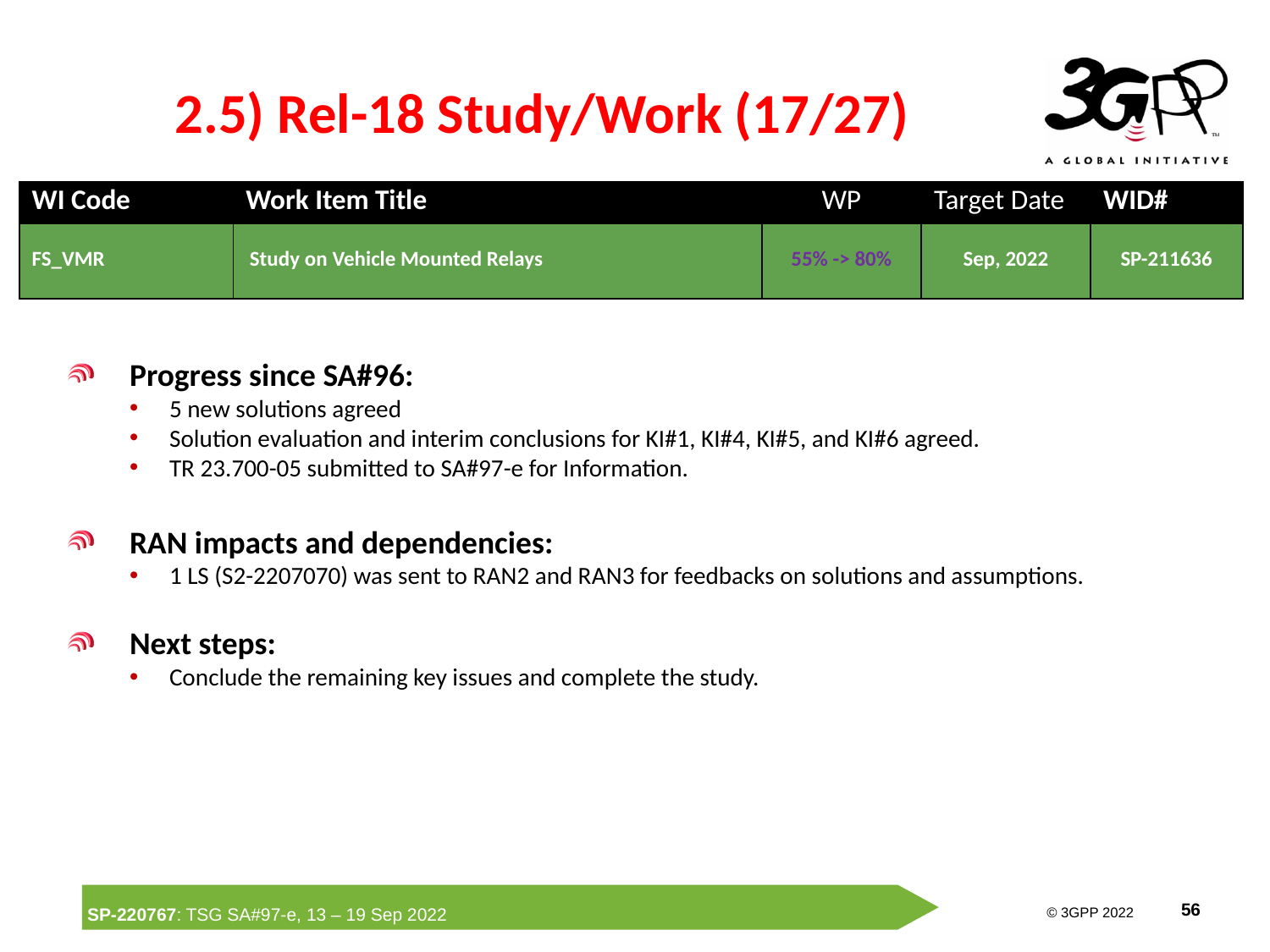

# 2.5) Rel-18 Study/Work (17/27)
| WI Code | Work Item Title | WP | Target Date | WID# |
| --- | --- | --- | --- | --- |
| FS\_VMR | Study on Vehicle Mounted Relays | 55% -> 80% | Sep, 2022 | SP-211636 |
Progress since SA#96:
5 new solutions agreed
Solution evaluation and interim conclusions for KI#1, KI#4, KI#5, and KI#6 agreed.
TR 23.700-05 submitted to SA#97-e for Information.

RAN impacts and dependencies:
1 LS (S2-2207070) was sent to RAN2 and RAN3 for feedbacks on solutions and assumptions.

Next steps:
Conclude the remaining key issues and complete the study.